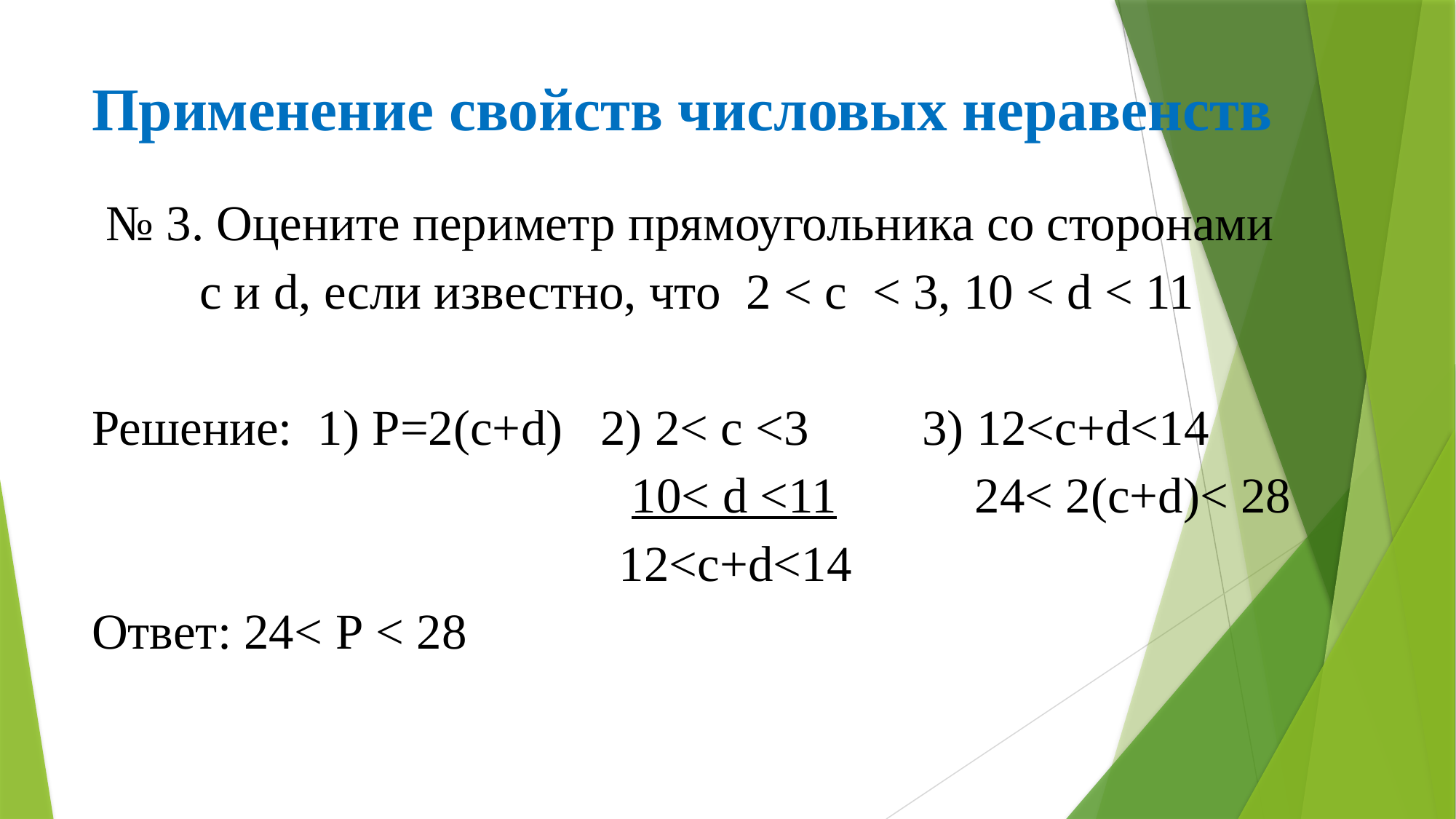

# Применение свойств числовых неравенств
№ 3. Оцените периметр прямоугольника со сторонами
с и d, если известно, что  2 < с  < 3, 10 < d < 11

Решение:  1) Р=2(с+d)   2) 2< с <3         3) 12<c+d<14
                                           10< d <11           24< 2(c+d)< 28
                                          12<c+d<14
Ответ: 24< Р < 28